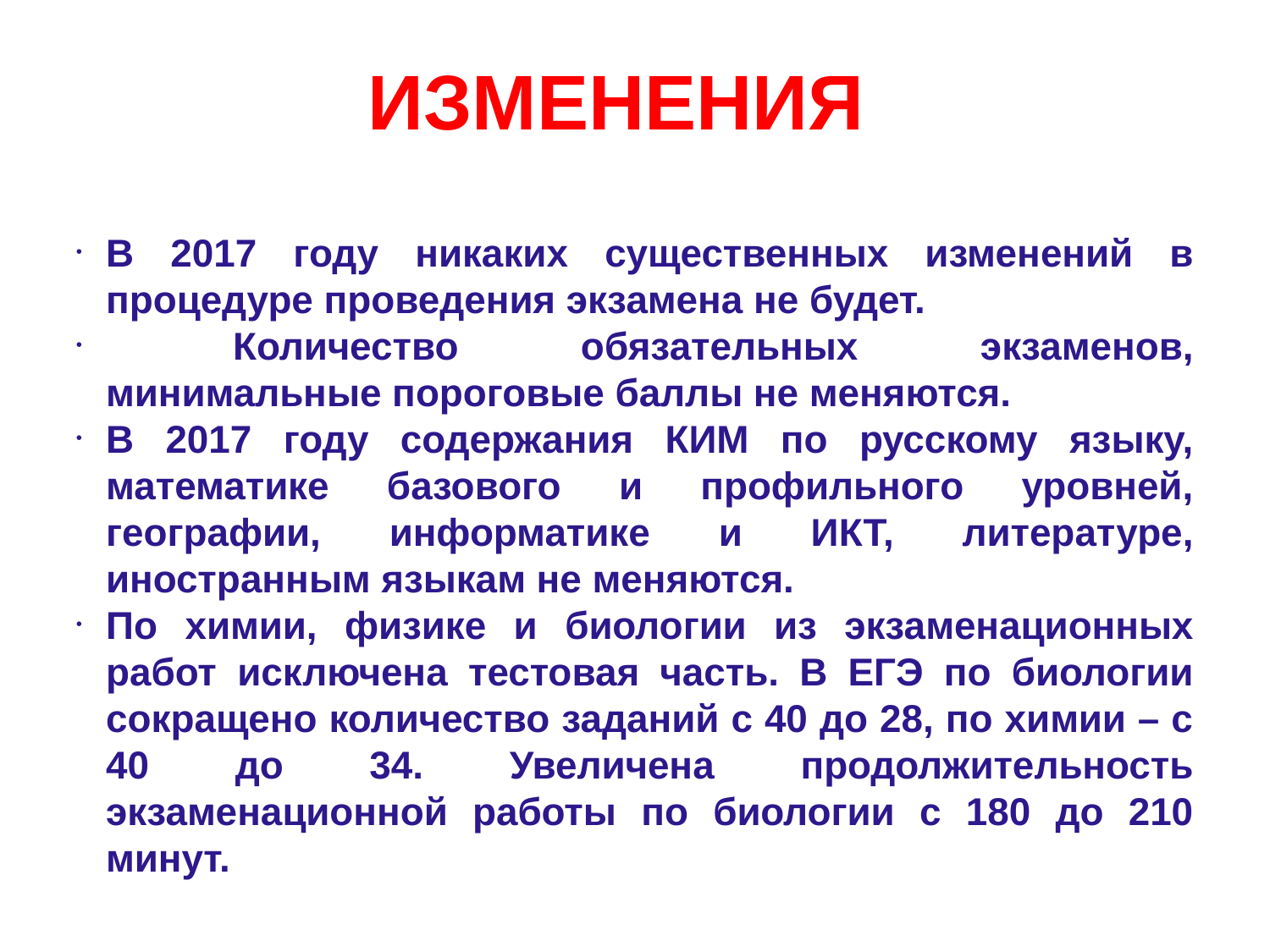

ИЗМЕНЕНИЯ
В 2017 году никаких существенных изменений в процедуре проведения экзамена не будет.
	Количество обязательных экзаменов, минимальные пороговые баллы не меняются.
В 2017 году содержания КИМ по русскому языку, математике базового и профильного уровней, географии, информатике и ИКТ, литературе, иностранным языкам не меняются.
По химии, физике и биологии из экзаменационных работ исключена тестовая часть. В ЕГЭ по биологии сокращено количество заданий с 40 до 28, по химии – с 40 до 34. Увеличена продолжительность экзаменационной работы по биологии с 180 до 210 минут.